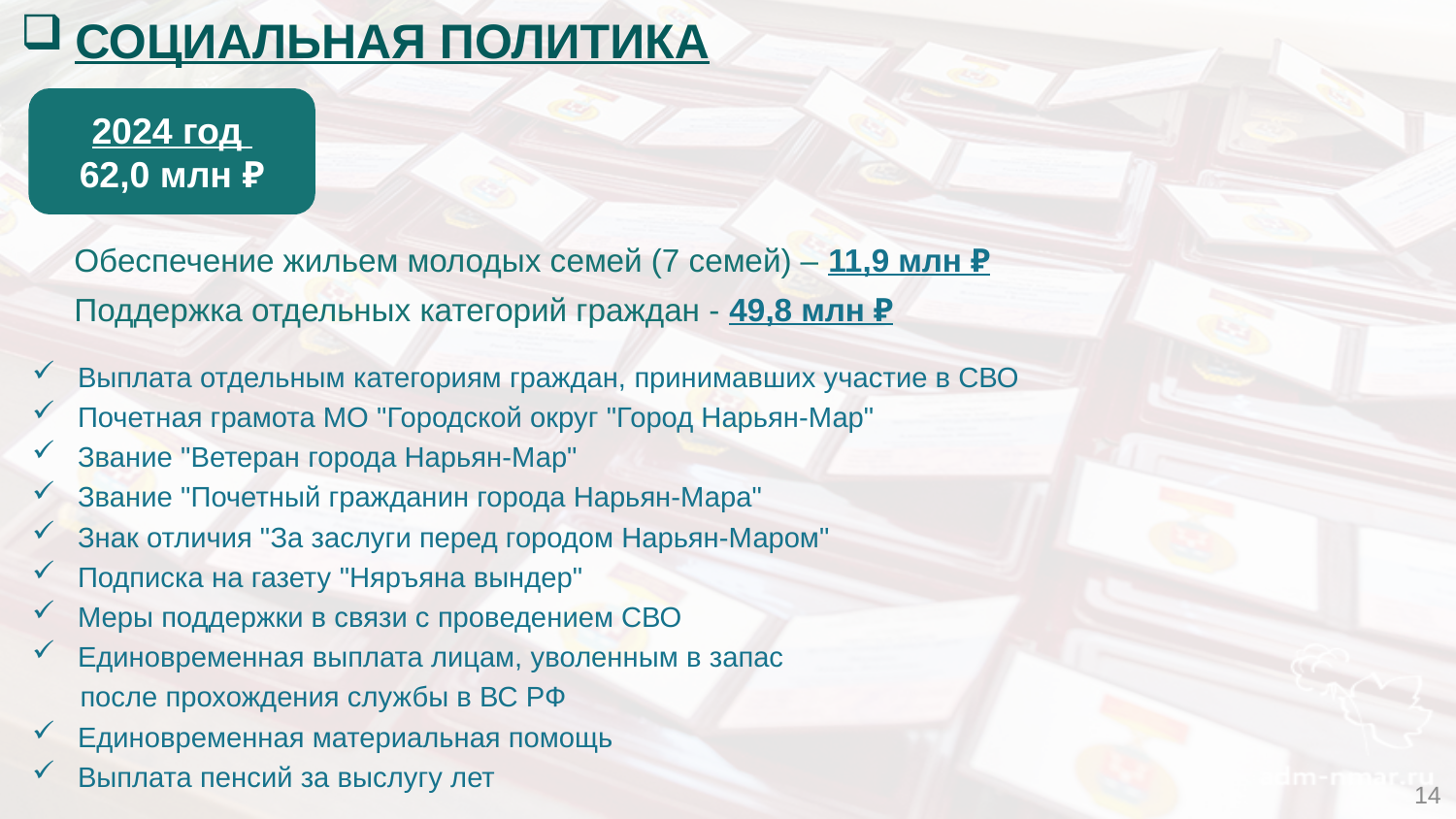

СОЦИАЛЬНАЯ ПОЛИТИКА
2024 год
62,0 млн ₽
| Обеспечение жильем молодых семей (7 семей) – 11,9 млн ₽ |
| --- |
| Поддержка отдельных категорий граждан - 49,8 млн ₽ |
Выплата отдельным категориям граждан, принимавших участие в СВО
Почетная грамота МО "Городской округ "Город Нарьян-Мар"
Звание "Ветеран города Нарьян-Мар"
Звание "Почетный гражданин города Нарьян-Мара"
Знак отличия "За заслуги перед городом Нарьян-Маром"
Подписка на газету "Няръяна вындер"
Меры поддержки в связи с проведением СВО
Единовременная выплата лицам, уволенным в запас
      после прохождения службы в ВС РФ
Единовременная материальная помощь
Выплата пенсий за выслугу лет
14